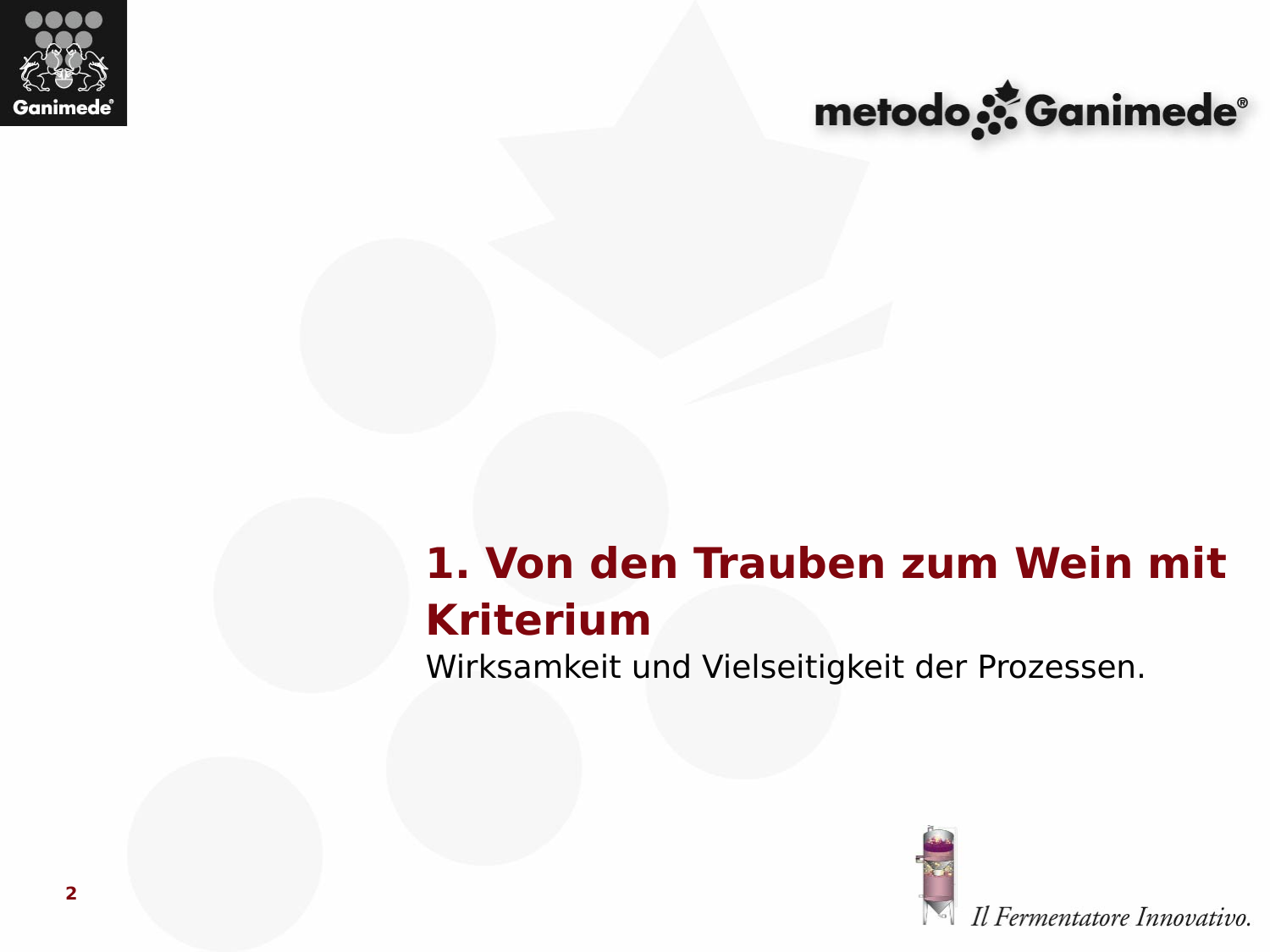

# 1. Von den Trauben zum Wein mit Kriterium Wirksamkeit und Vielseitigkeit der Prozessen.
2